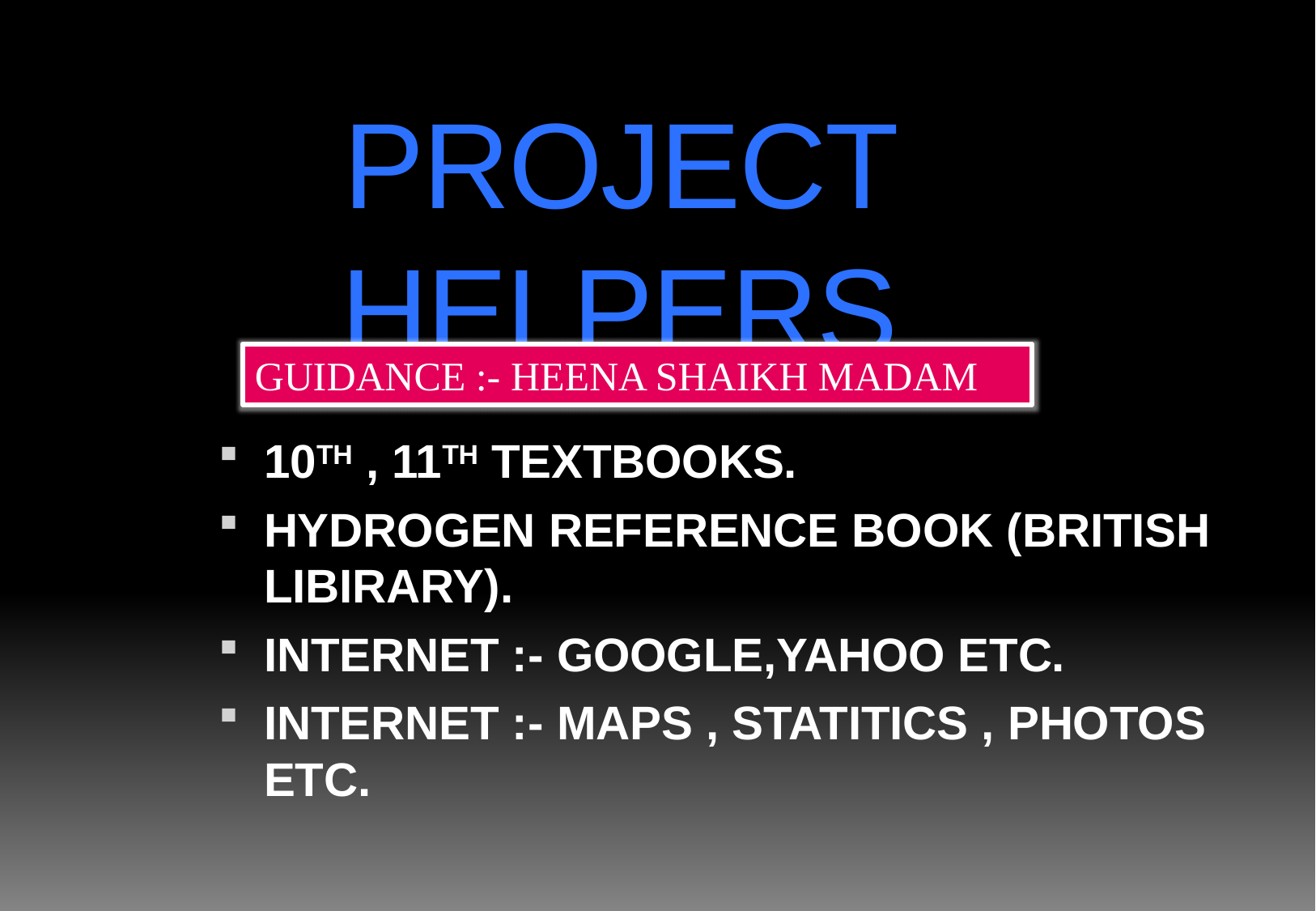

PROJECT HELPERS
GUIDANCE :- HEENA SHAIKH MADAM
10TH , 11TH TEXTBOOKS.
HYDROGEN REFERENCE BOOK (BRITISH LIBIRARY).
INTERNET :- GOOGLE,YAHOO ETC.
INTERNET :- MAPS , STATITICS , PHOTOS ETC.